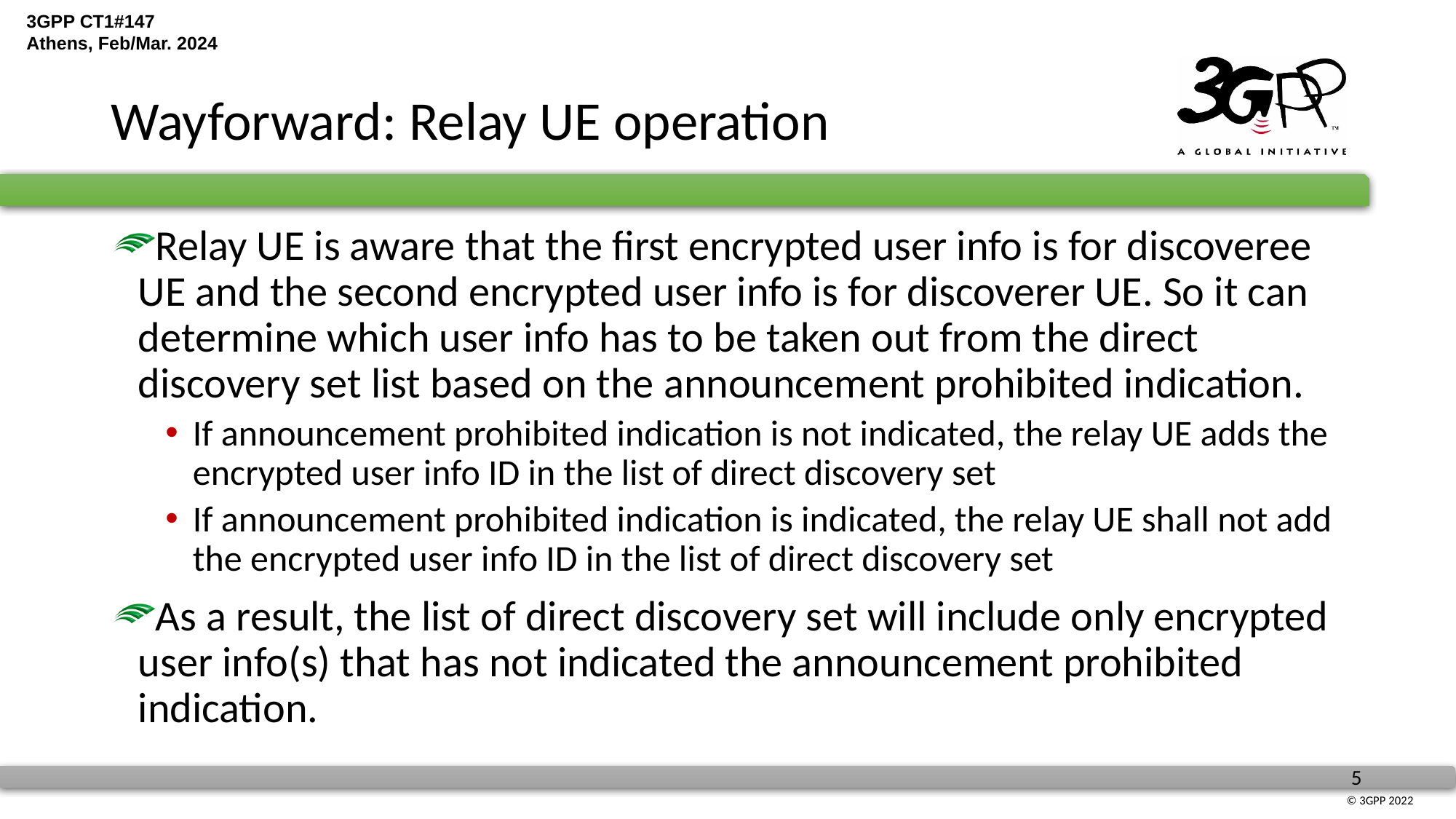

# Wayforward: Relay UE operation
Relay UE is aware that the first encrypted user info is for discoveree UE and the second encrypted user info is for discoverer UE. So it can determine which user info has to be taken out from the direct discovery set list based on the announcement prohibited indication.
If announcement prohibited indication is not indicated, the relay UE adds the encrypted user info ID in the list of direct discovery set
If announcement prohibited indication is indicated, the relay UE shall not add the encrypted user info ID in the list of direct discovery set
As a result, the list of direct discovery set will include only encrypted user info(s) that has not indicated the announcement prohibited indication.